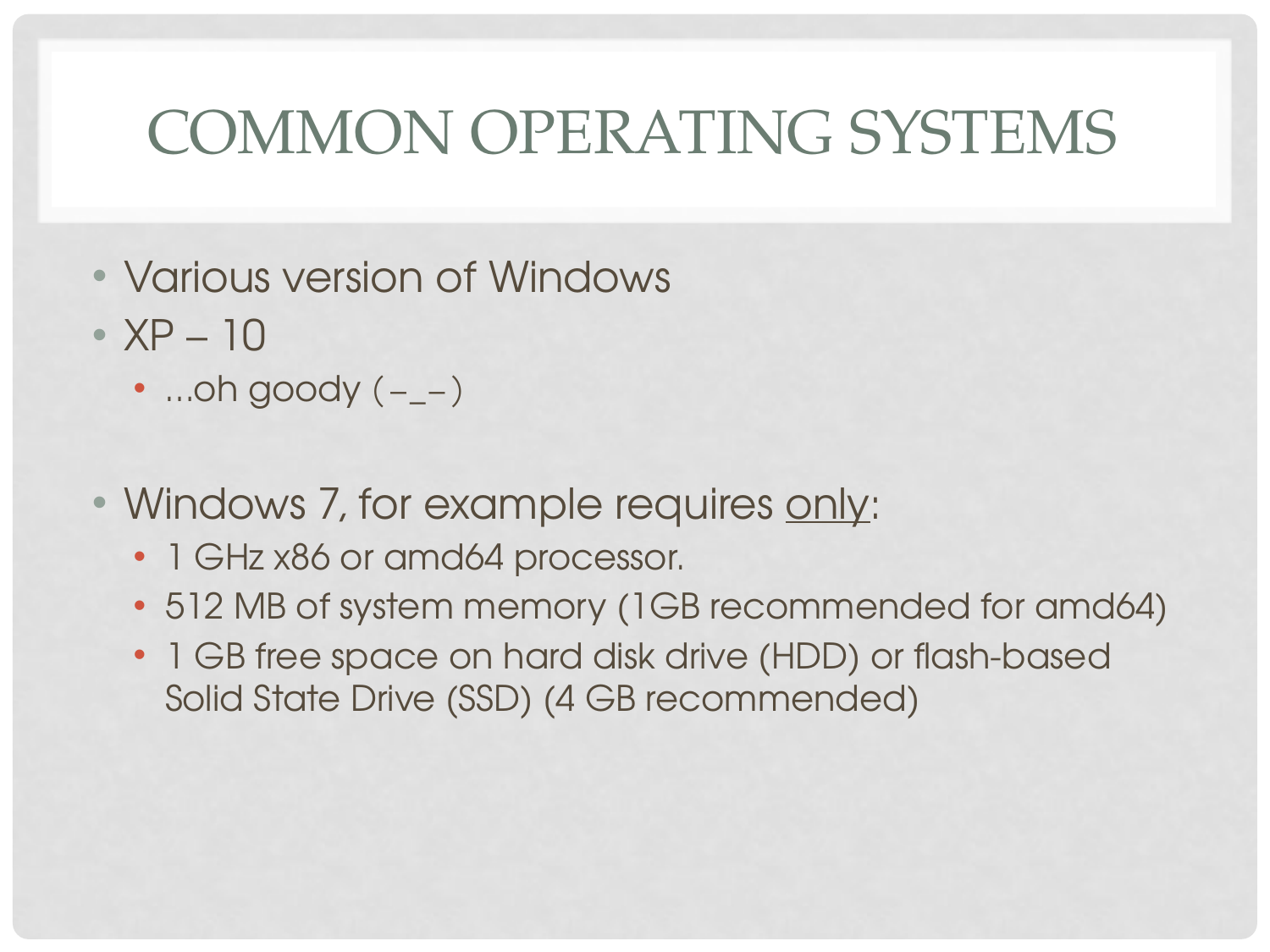

# Common operating systems
Various version of Windows
XP – 10
…oh goody (-_-)

Windows 7, for example requires only:
1 GHz x86 or amd64 processor.
512 MB of system memory (1GB recommended for amd64)
1 GB free space on hard disk drive (HDD) or flash-based Solid State Drive (SSD) (4 GB recommended)